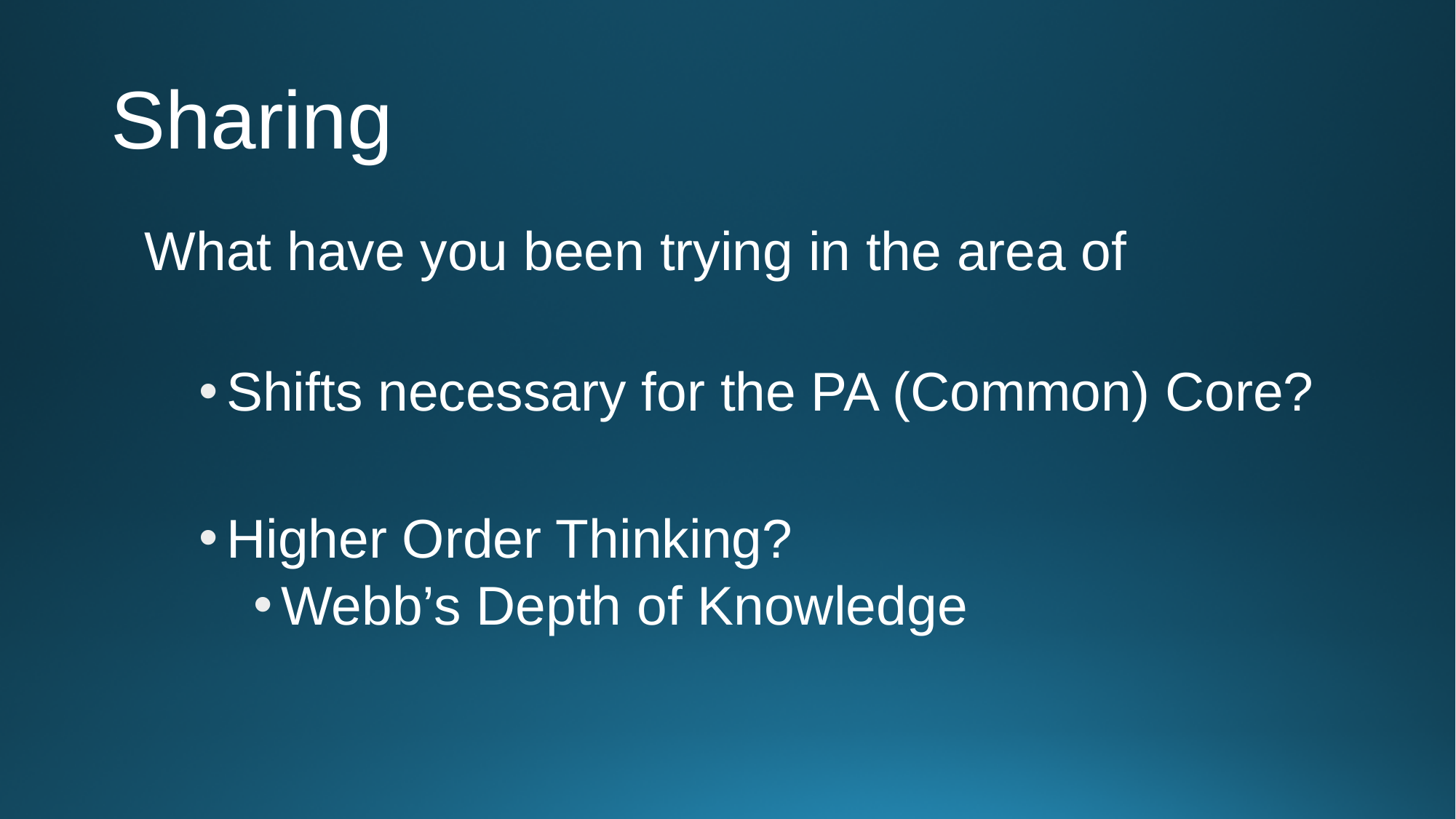

# Sharing
What have you been trying in the area of

Shifts necessary for the PA (Common) Core?

Higher Order Thinking?
Webb’s Depth of Knowledge